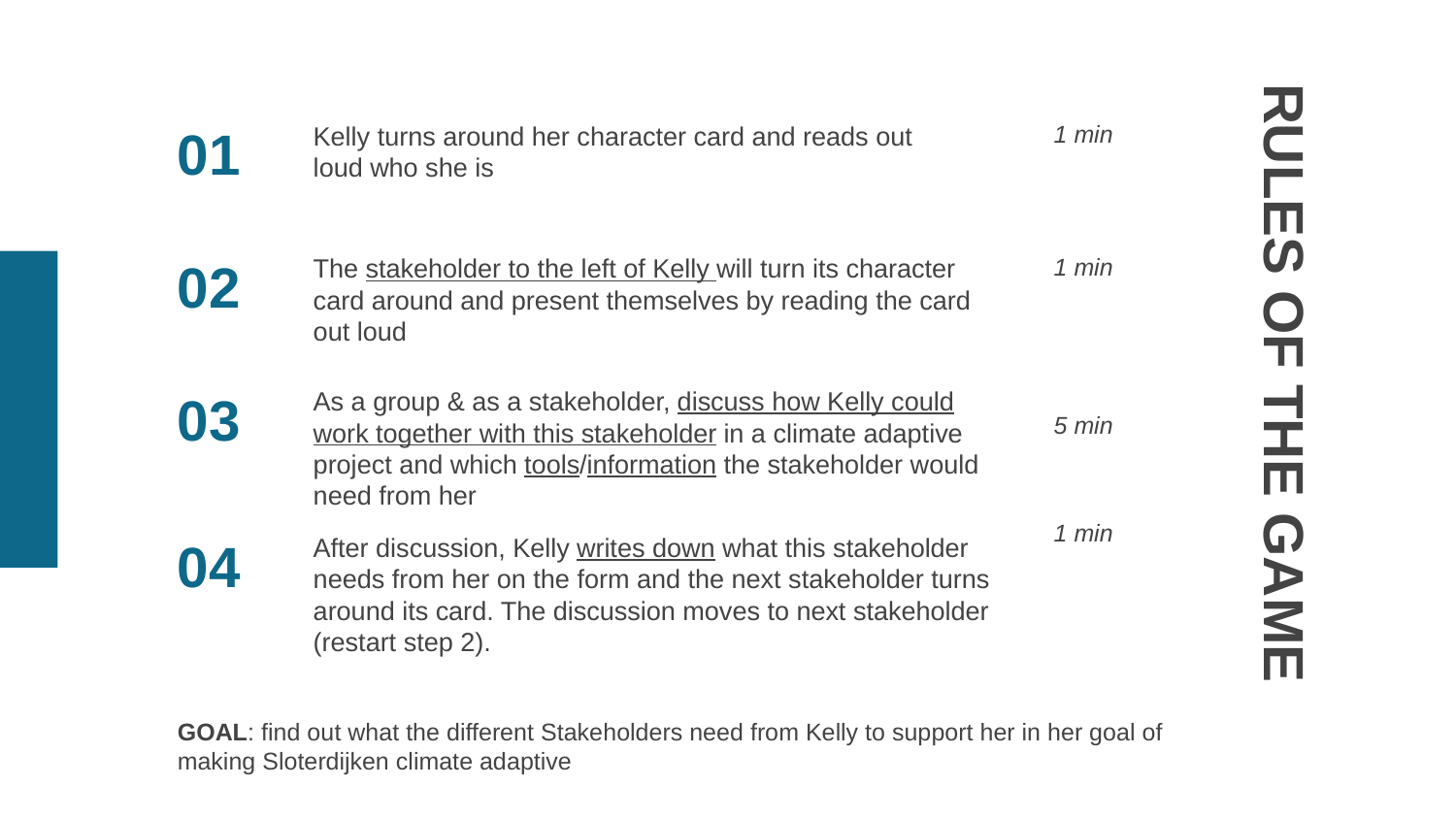

01
1 min
Kelly turns around her character card and reads out loud who she is
02
The stakeholder to the left of Kelly will turn its character card around and present themselves by reading the card out loud
1 min

RULES OF THE GAME
03
As a group & as a stakeholder, discuss how Kelly could work together with this stakeholder in a climate adaptive project and which tools/information the stakeholder would need from her
5 min
1 min
04
After discussion, Kelly writes down what this stakeholder needs from her on the form and the next stakeholder turns around its card. The discussion moves to next stakeholder (restart step 2).

GOAL: find out what the different Stakeholders need from Kelly to support her in her goal of making Sloterdijken climate adaptive